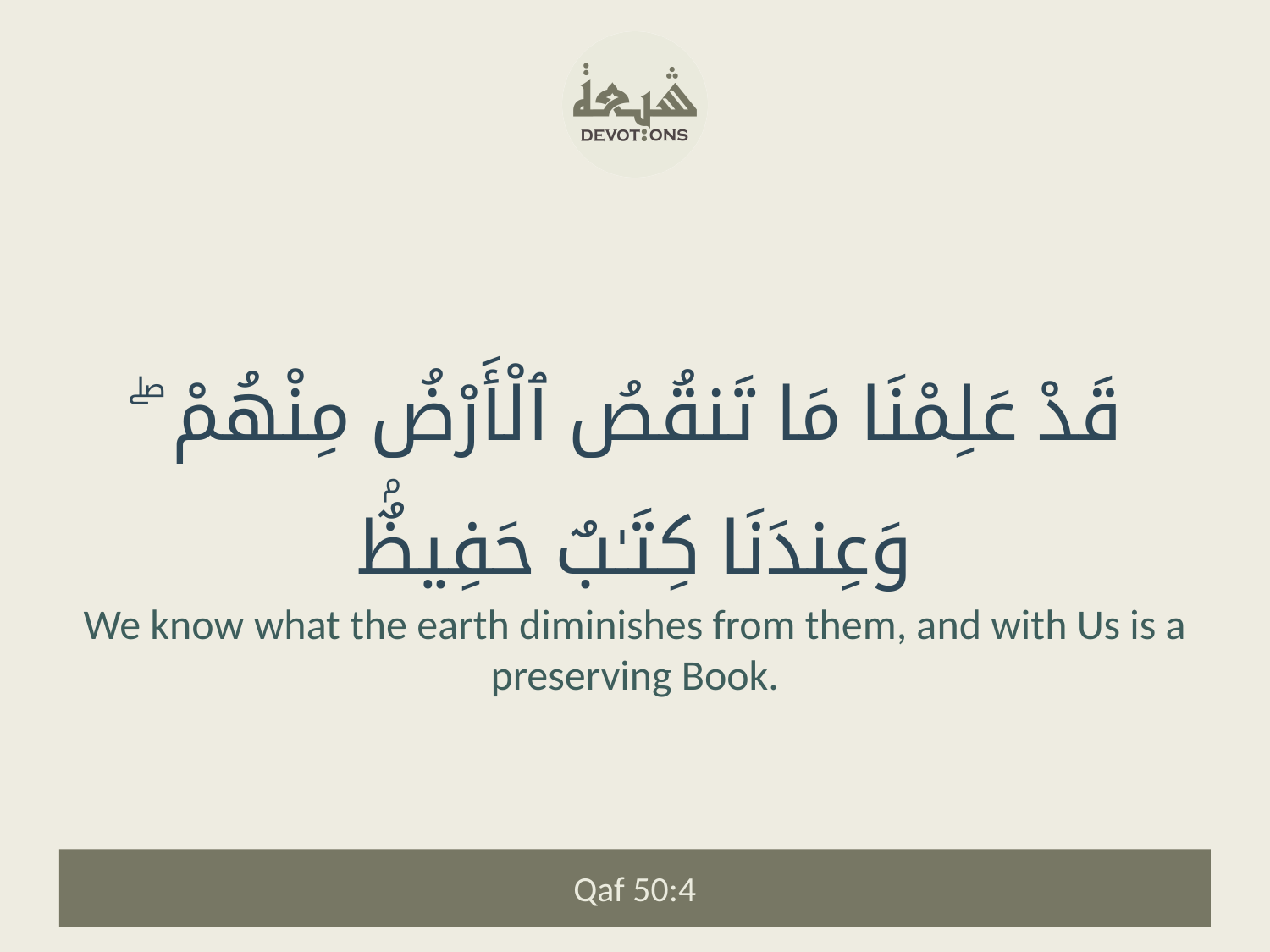

قَدْ عَلِمْنَا مَا تَنقُصُ ٱلْأَرْضُ مِنْهُمْ ۖ وَعِندَنَا كِتَـٰبٌ حَفِيظٌۢ
We know what the earth diminishes from them, and with Us is a preserving Book.
Qaf 50:4